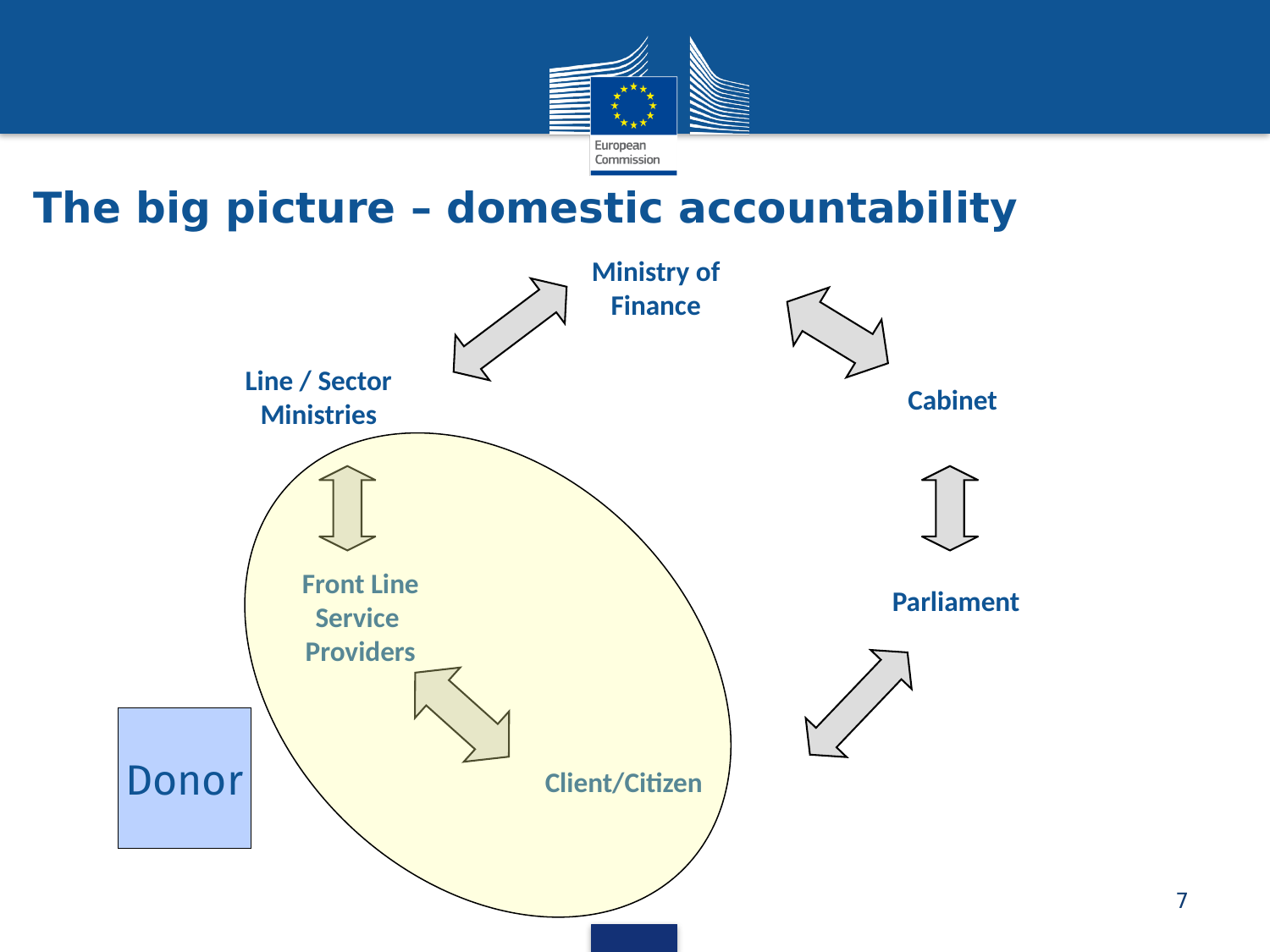

# The big picture – domestic accountability
Ministry of Finance

Line / Sector
Ministries
Cabinet

Front Line
Service
Providers
Parliament

Donor
Client/Citizen